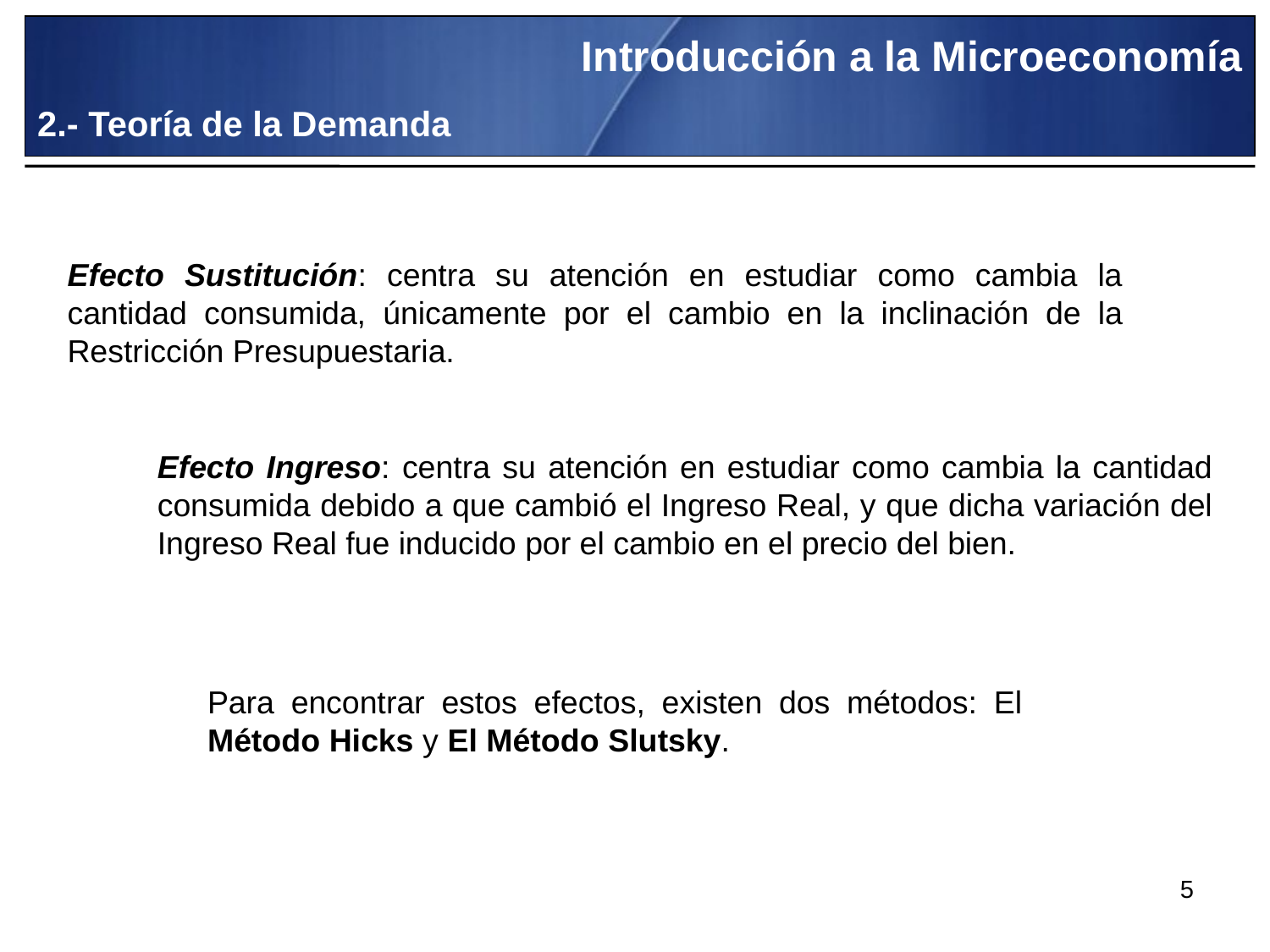

Introducción a la Microeconomía
2.- Teoría de la Demanda

Efecto Sustitución: centra su atención en estudiar como cambia la cantidad consumida, únicamente por el cambio en la inclinación de la Restricción Presupuestaria.
Efecto Ingreso: centra su atención en estudiar como cambia la cantidad consumida debido a que cambió el Ingreso Real, y que dicha variación del Ingreso Real fue inducido por el cambio en el precio del bien.
Para encontrar estos efectos, existen dos métodos: El Método Hicks y El Método Slutsky.
5